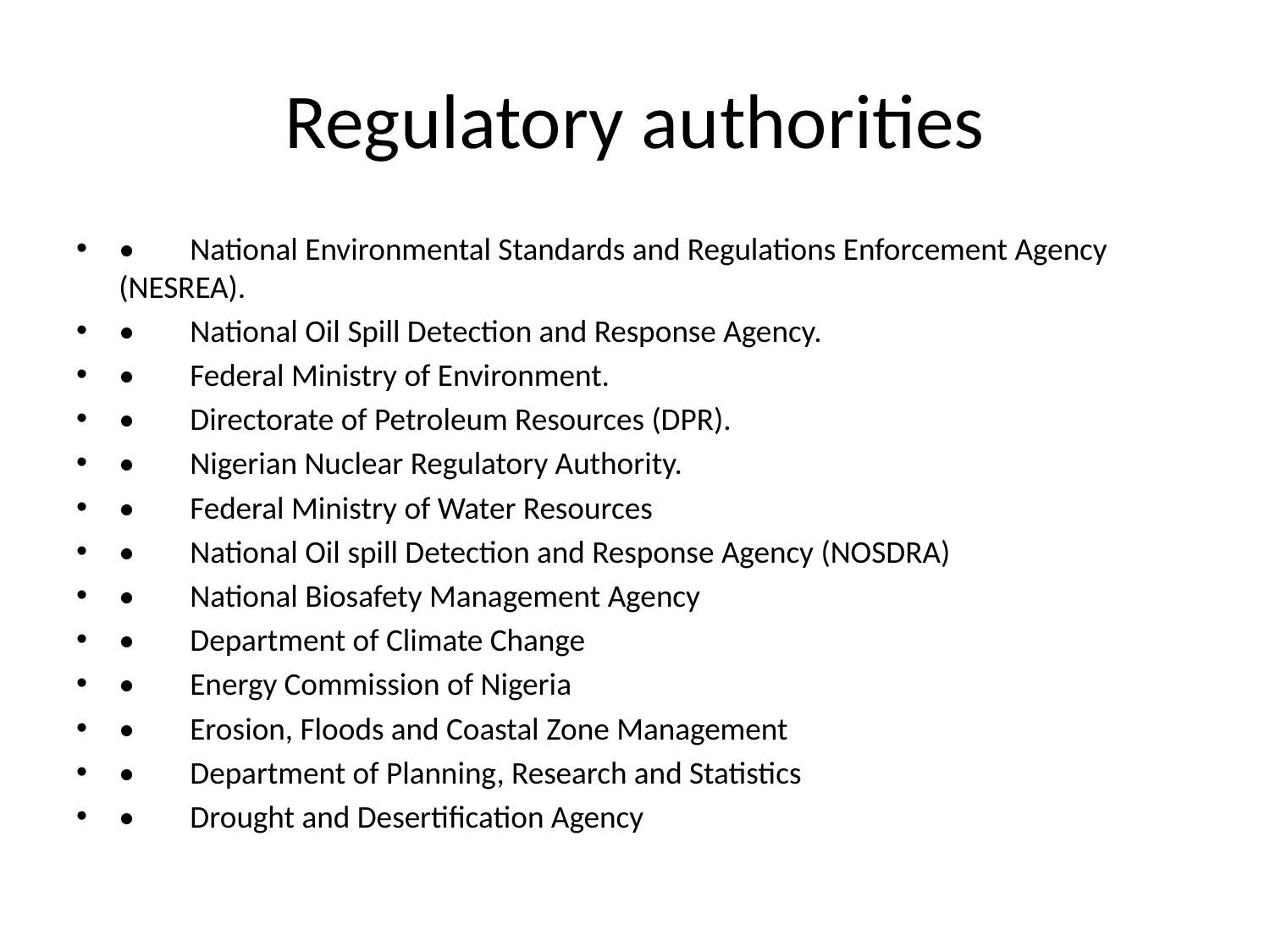

# Regulatory authorities
•	National Environmental Standards and Regulations Enforcement Agency (NESREA).
•	National Oil Spill Detection and Response Agency.
•	Federal Ministry of Environment.
•	Directorate of Petroleum Resources (DPR).
•	Nigerian Nuclear Regulatory Authority.
•	Federal Ministry of Water Resources
•	National Oil spill Detection and Response Agency (NOSDRA)
•	National Biosafety Management Agency
•	Department of Climate Change
•	Energy Commission of Nigeria
•	Erosion, Floods and Coastal Zone Management
•	Department of Planning, Research and Statistics
•	Drought and Desertification Agency